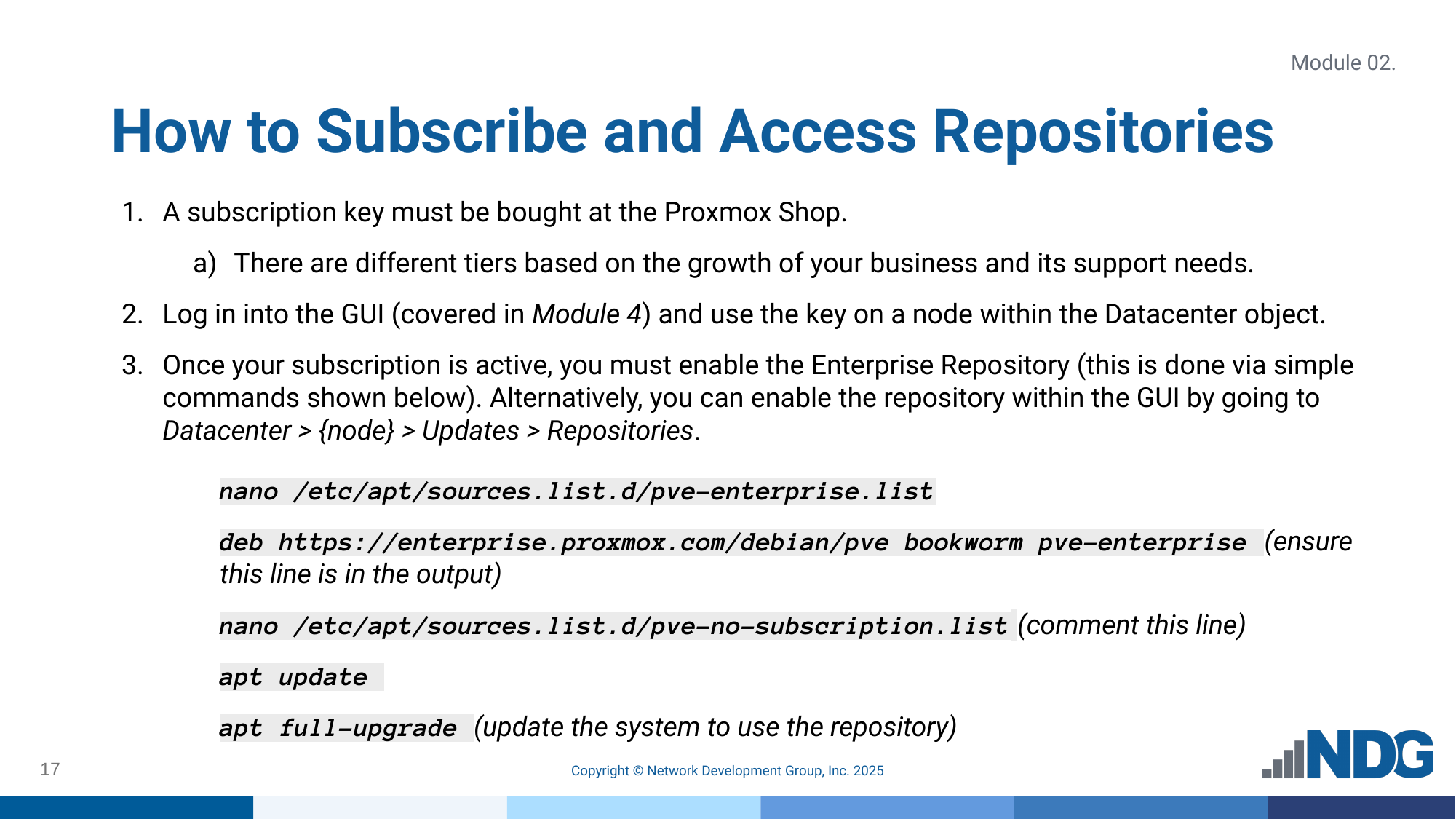

Module 02.
# How to Subscribe and Access Repositories
A subscription key must be bought at the Proxmox Shop.
There are different tiers based on the growth of your business and its support needs.
Log in into the GUI (covered in Module 4) and use the key on a node within the Datacenter object.
Once your subscription is active, you must enable the Enterprise Repository (this is done via simple commands shown below). Alternatively, you can enable the repository within the GUI by going to
Datacenter > {node} > Updates > Repositories.
nano /etc/apt/sources.list.d/pve-enterprise.list
deb https://enterprise.proxmox.com/debian/pve bookworm pve-enterprise (ensure this line is in the output)
nano /etc/apt/sources.list.d/pve-no-subscription.list (comment this line)
apt update
apt full-upgrade (update the system to use the repository)